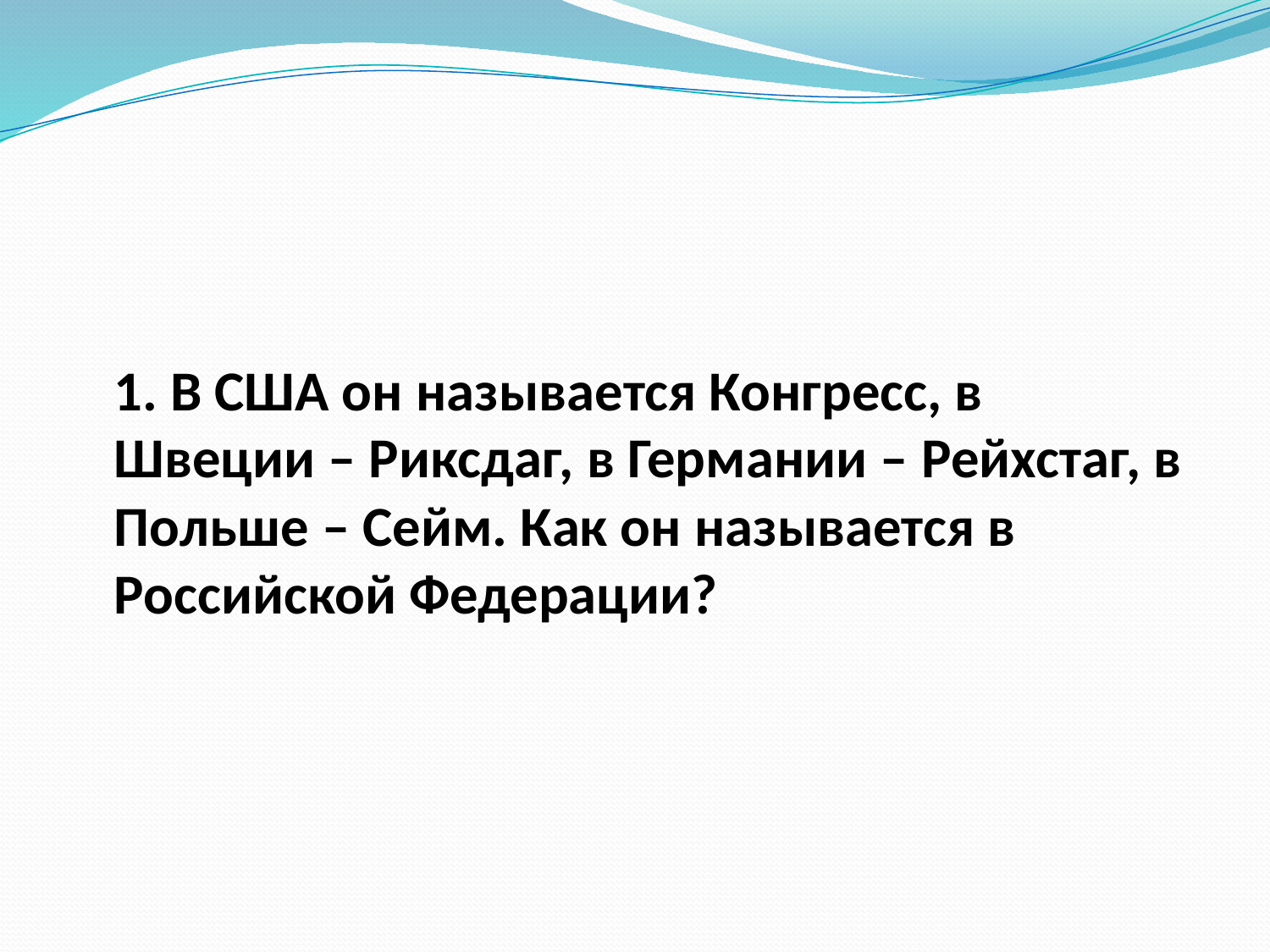

#

   1. В США он называется Конгресс, в Швеции – Риксдаг, в Германии – Рейхстаг, в Польше – Сейм. Как он называется в Российской Федерации?